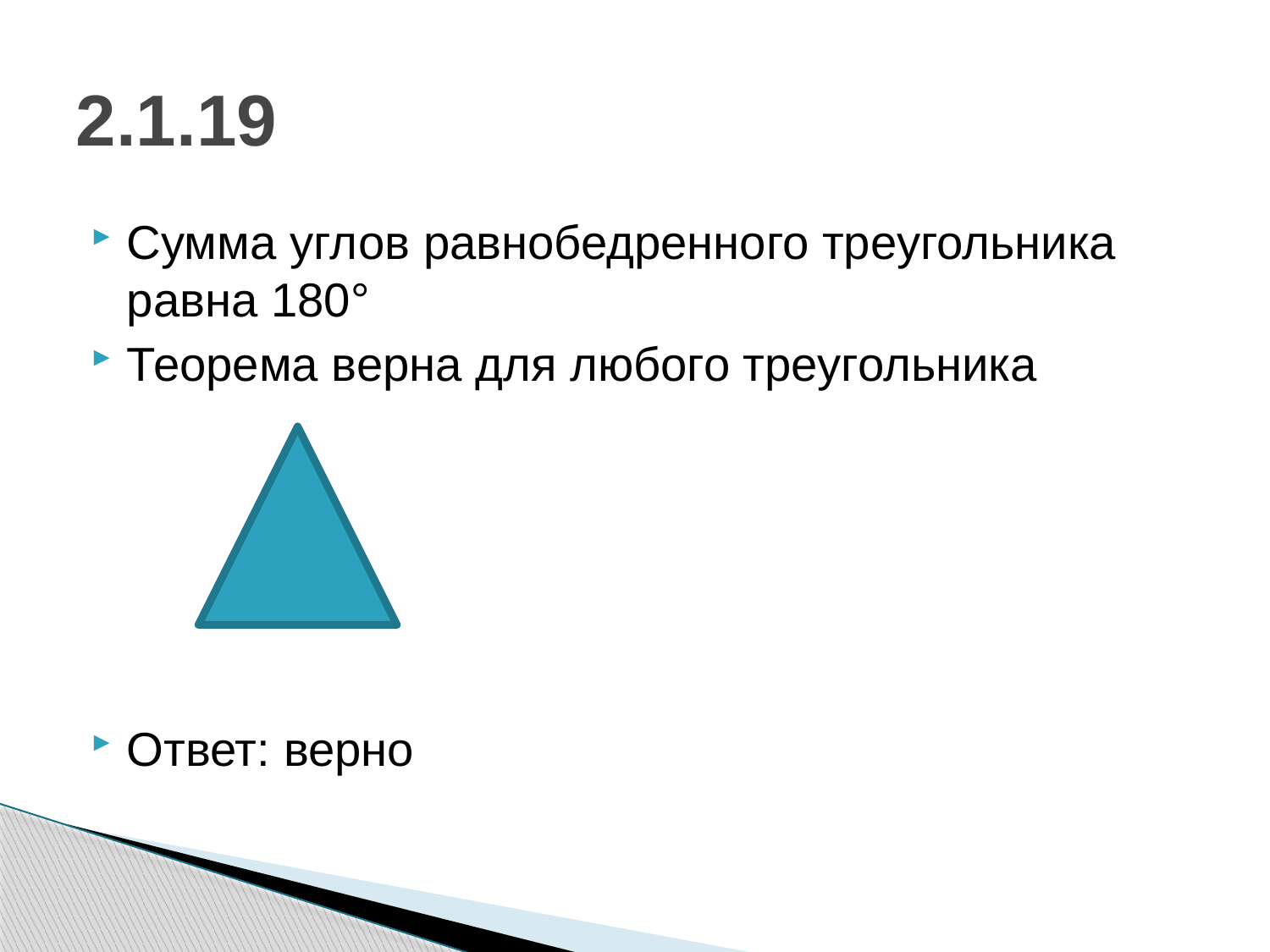

# 2.1.19
Сумма углов равнобедренного треугольника равна 180°
Теорема верна для любого треугольника

Ответ: верно